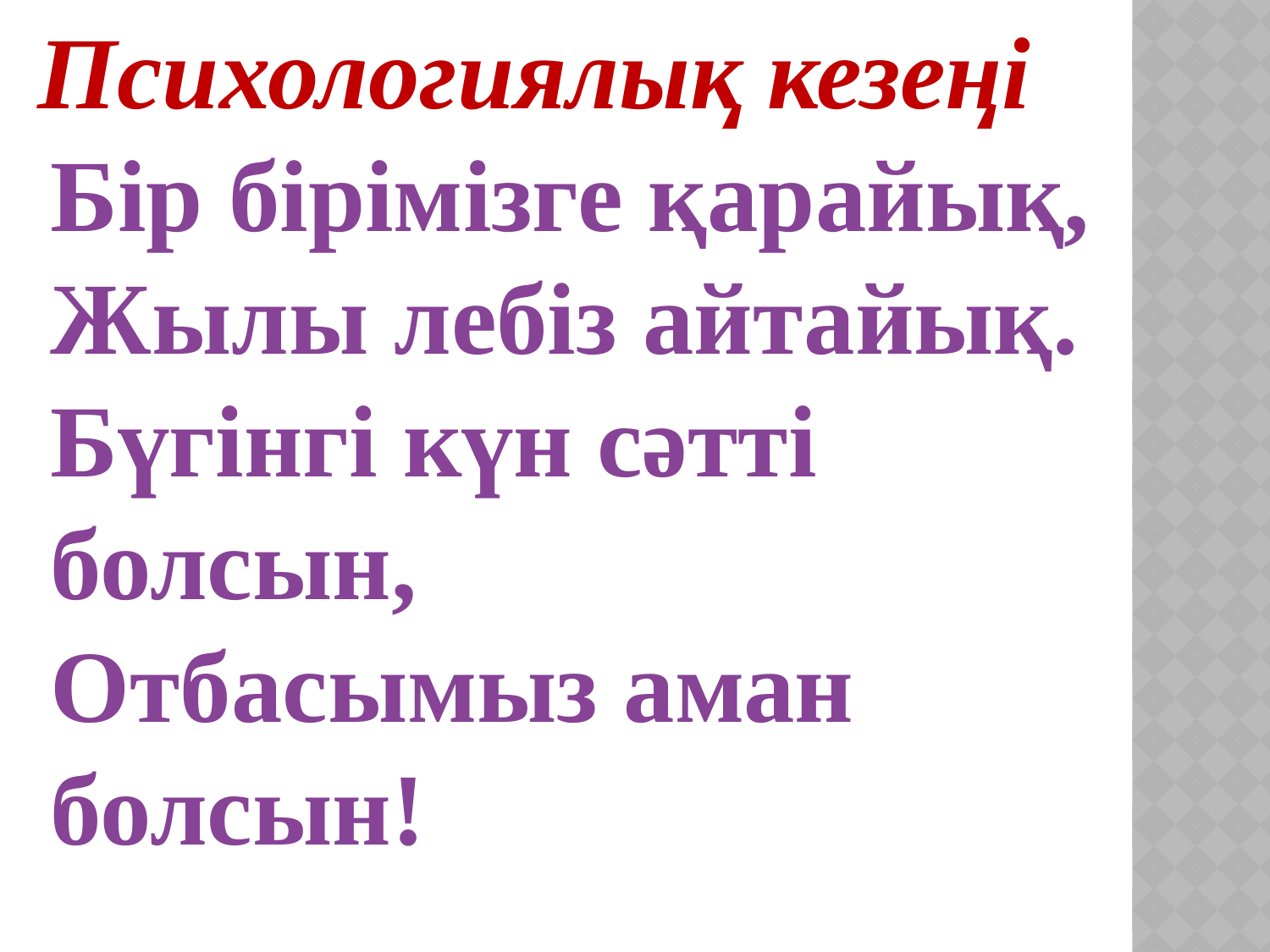

Психологиялық кезеңі
Бір бірімізге қарайық,
Жылы лебіз айтайық.
Бүгінгі күн сәтті болсын,
Отбасымыз аман болсын!